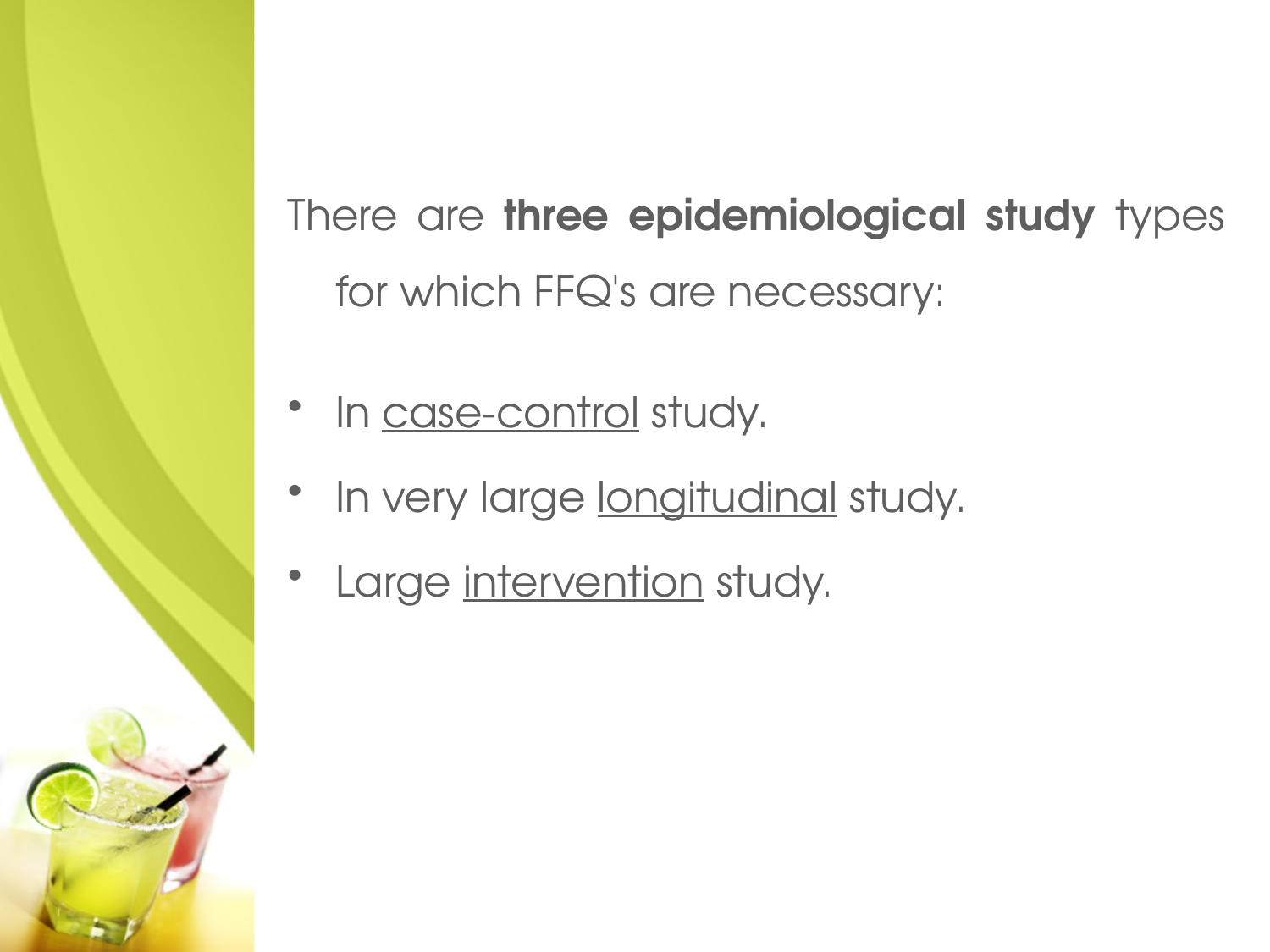

There are three epidemiological study types for which FFQ's are necessary:

In case-control study.
In very large longitudinal study.
Large intervention study.